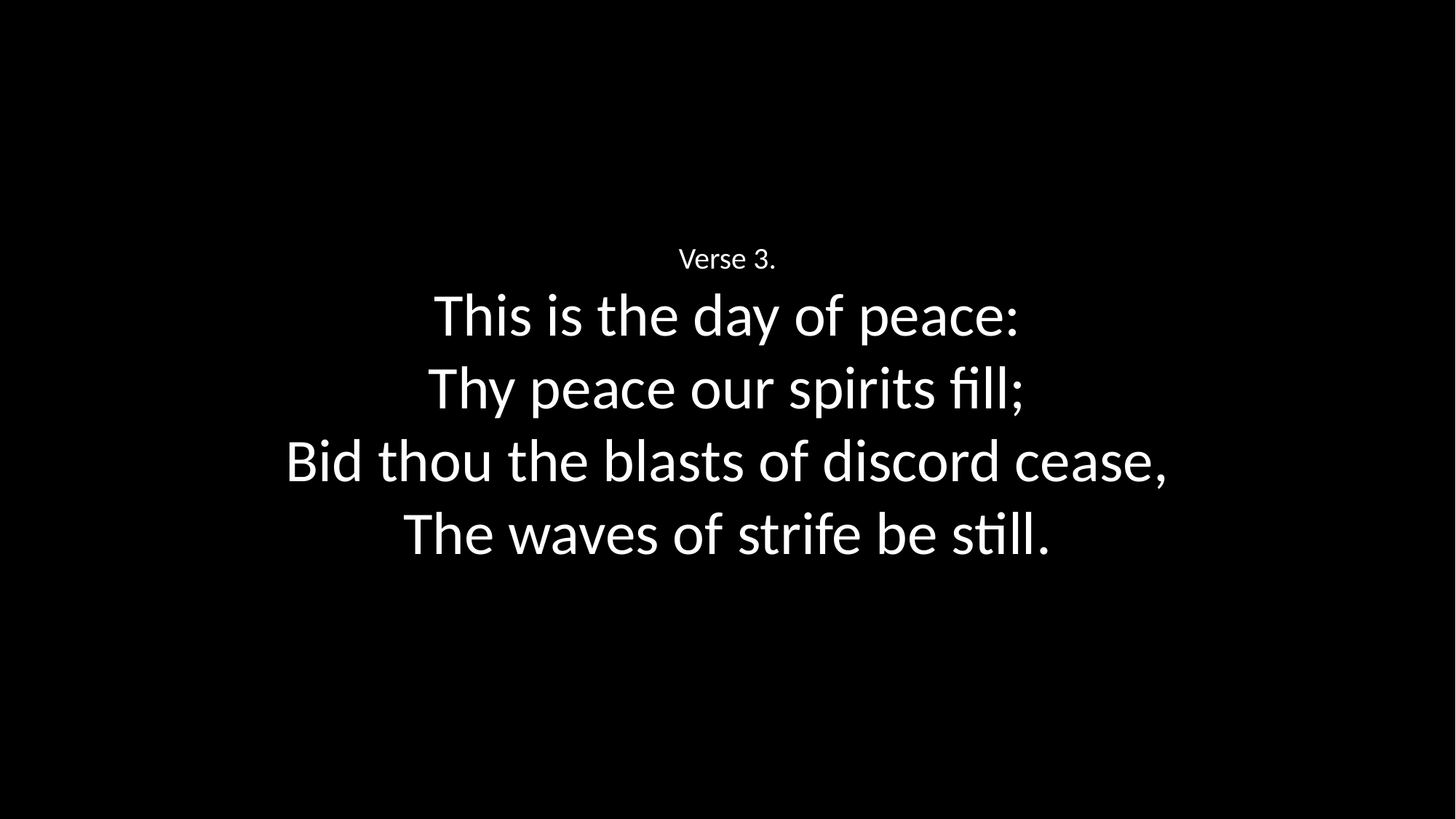

Verse 3.
This is the day of peace:
Thy peace our spirits fill;
Bid thou the blasts of discord cease,
The waves of strife be still.